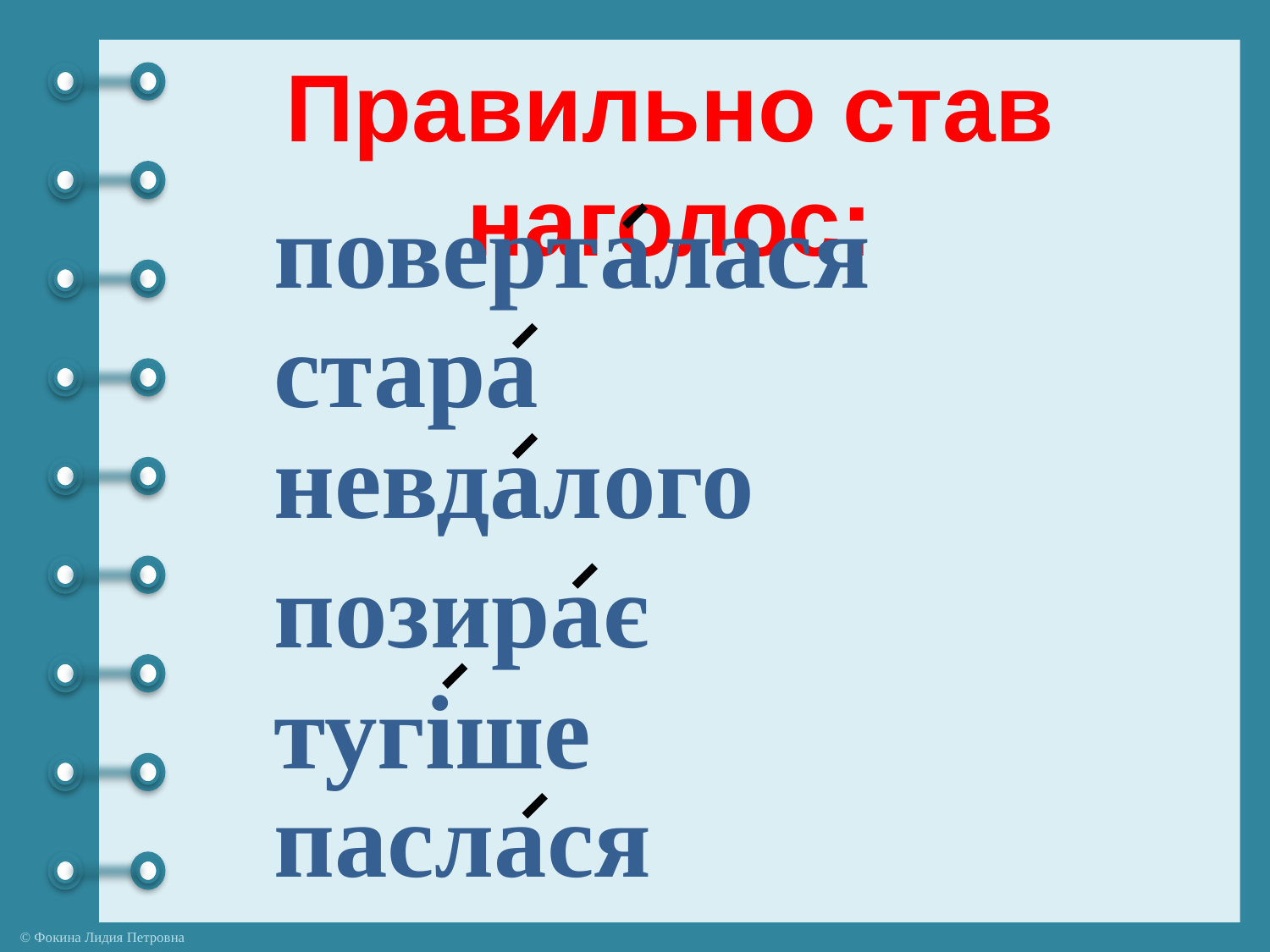

Правильно став наголос:
 поверталася
 стара
 невдалого
 позирає
 тугіше

 паслася